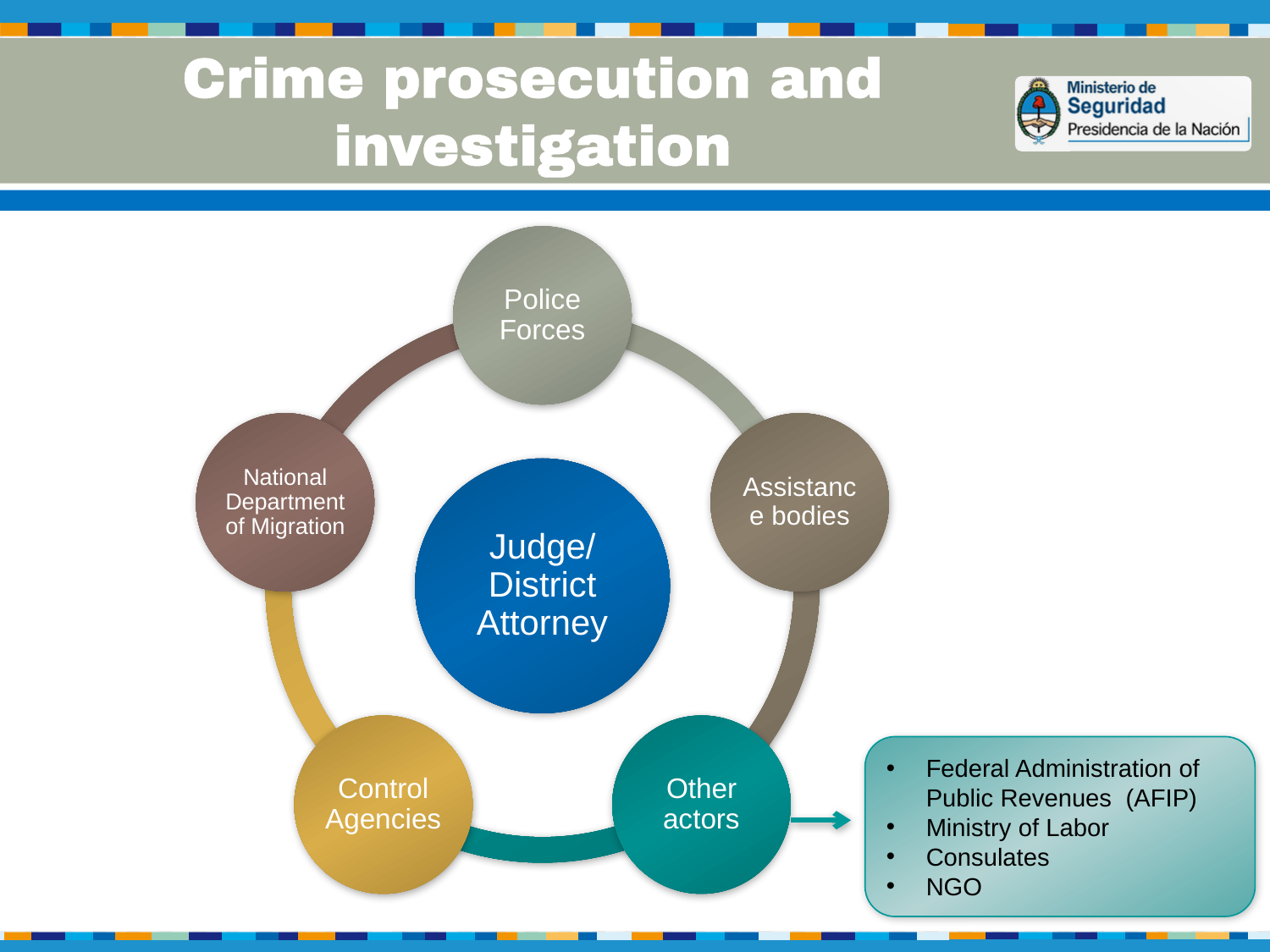

# Crime prosecution and investigation

Judge/ District Attorney
Police Forces
Assistance bodies
Other actors
Control Agencies
National Department of Migration
Federal Administration of Public Revenues  (AFIP)
Ministry of Labor
Consulates
NGO